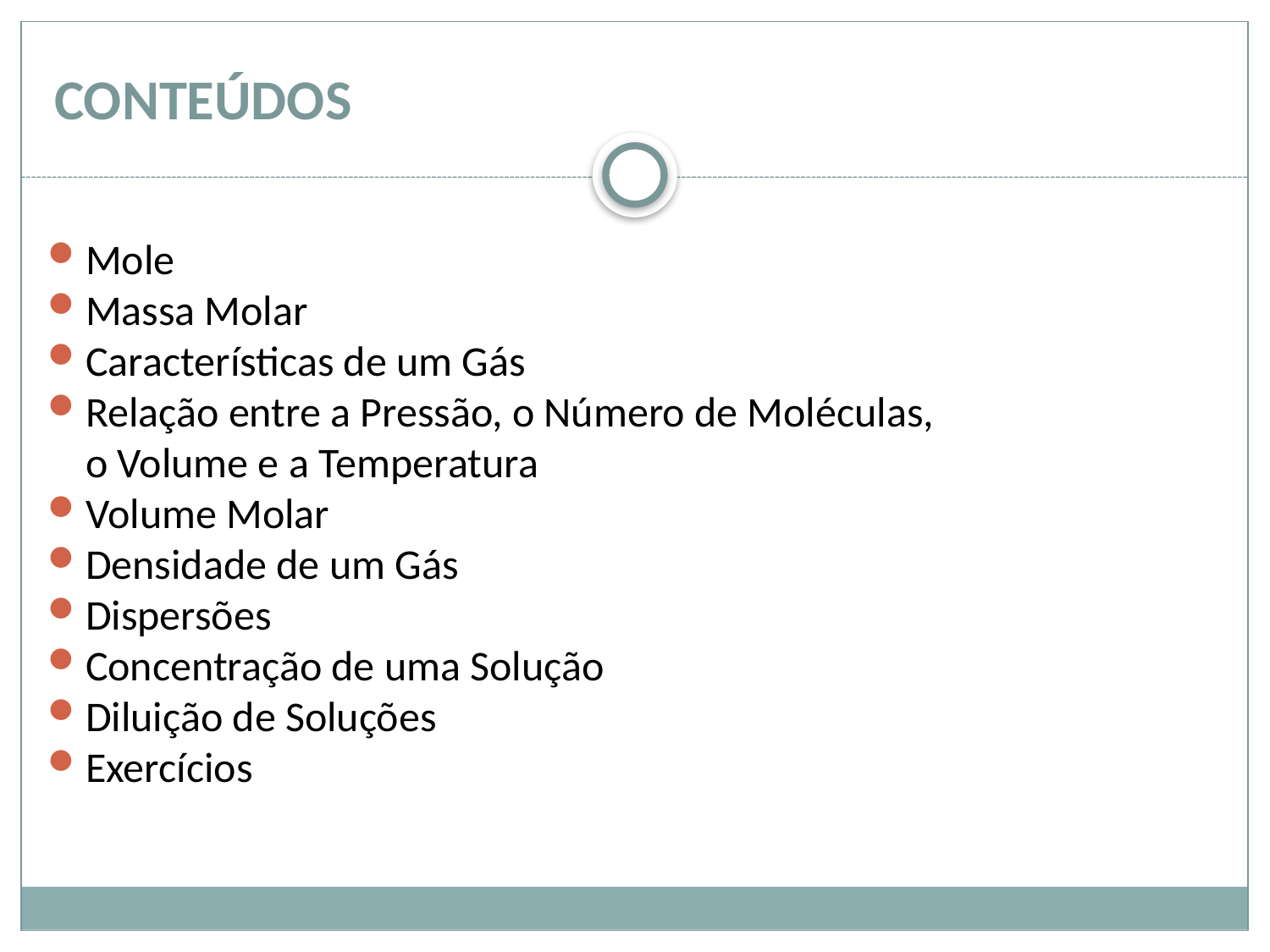

# CONTEÚDOS
Mole
Massa Molar
Características de um Gás
Relação entre a Pressão, o Número de Moléculas,
o Volume e a Temperatura
Volume Molar
Densidade de um Gás
Dispersões
Concentração de uma Solução
Diluição de Soluções
Exercícios